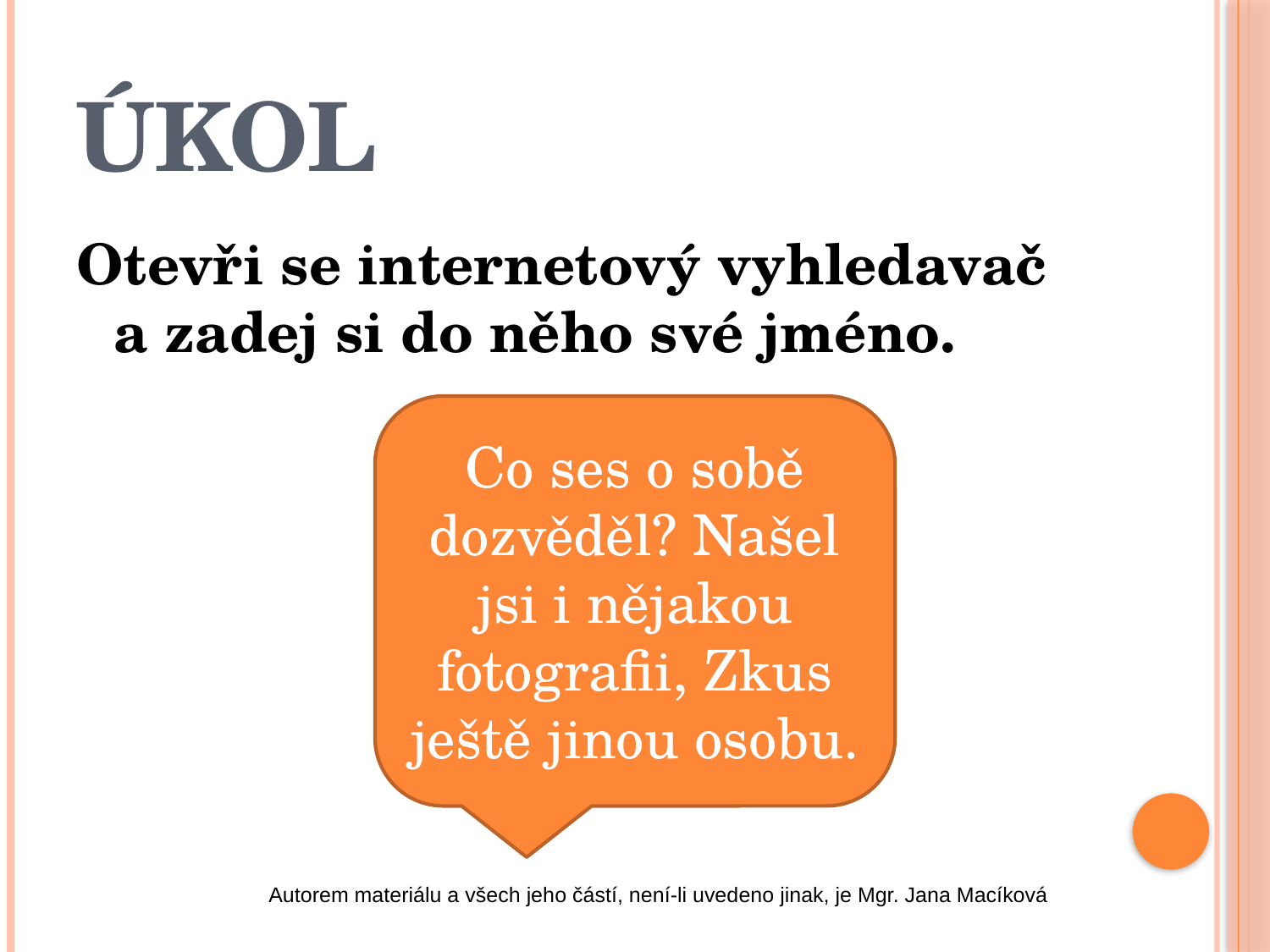

# úkol
Otevři se internetový vyhledavač a zadej si do něho své jméno.

Co ses o sobě dozvěděl? Našel jsi i nějakou fotografii, Zkus ještě jinou osobu.
Autorem materiálu a všech jeho částí, není-li uvedeno jinak, je Mgr. Jana Macíková